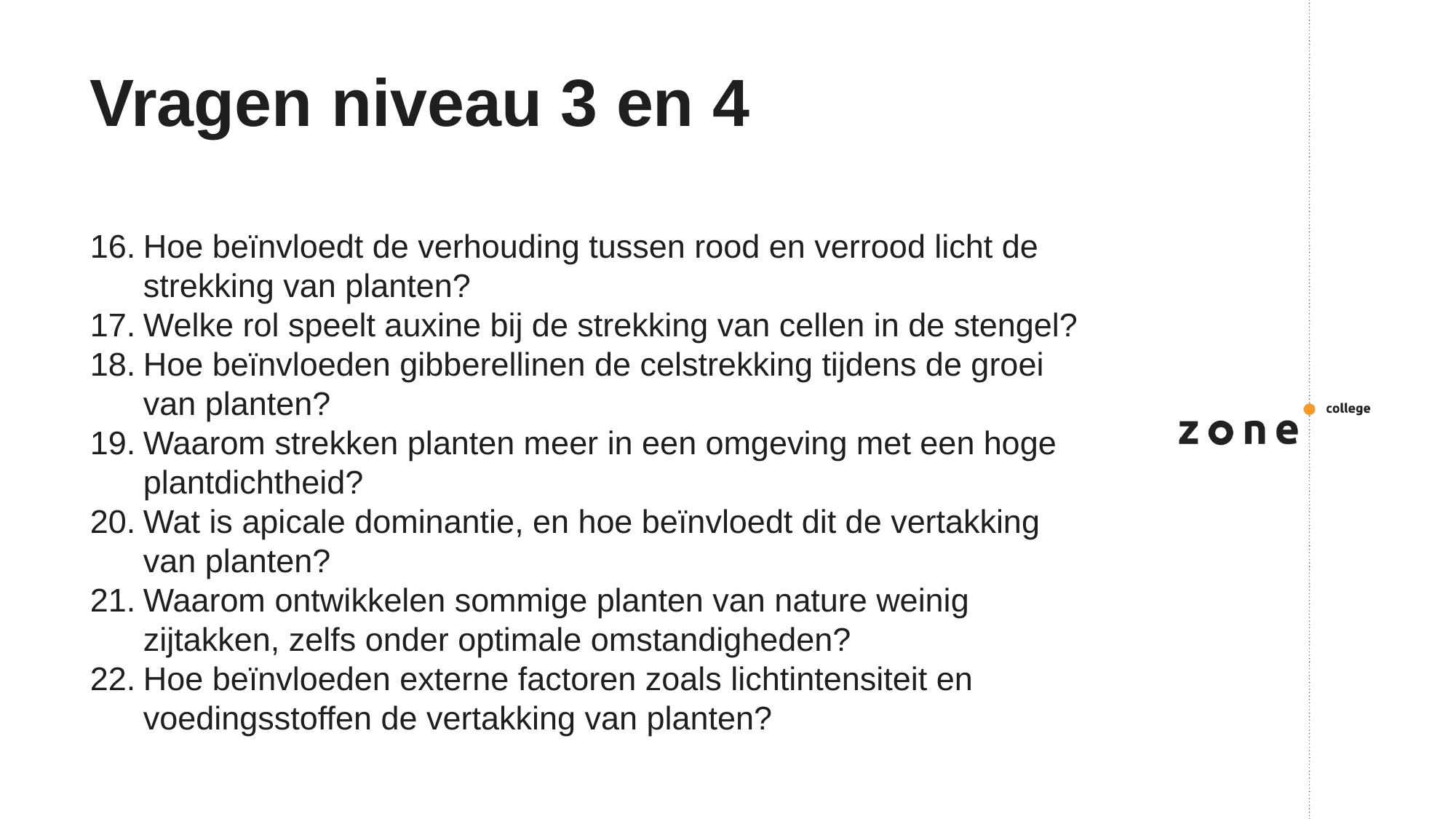

# Vragen niveau 3 en 4
Hoe beïnvloedt de verhouding tussen rood en verrood licht de strekking van planten?
Welke rol speelt auxine bij de strekking van cellen in de stengel?
Hoe beïnvloeden gibberellinen de celstrekking tijdens de groei van planten?
Waarom strekken planten meer in een omgeving met een hoge plantdichtheid?
Wat is apicale dominantie, en hoe beïnvloedt dit de vertakking van planten?
Waarom ontwikkelen sommige planten van nature weinig zijtakken, zelfs onder optimale omstandigheden?
Hoe beïnvloeden externe factoren zoals lichtintensiteit en voedingsstoffen de vertakking van planten?